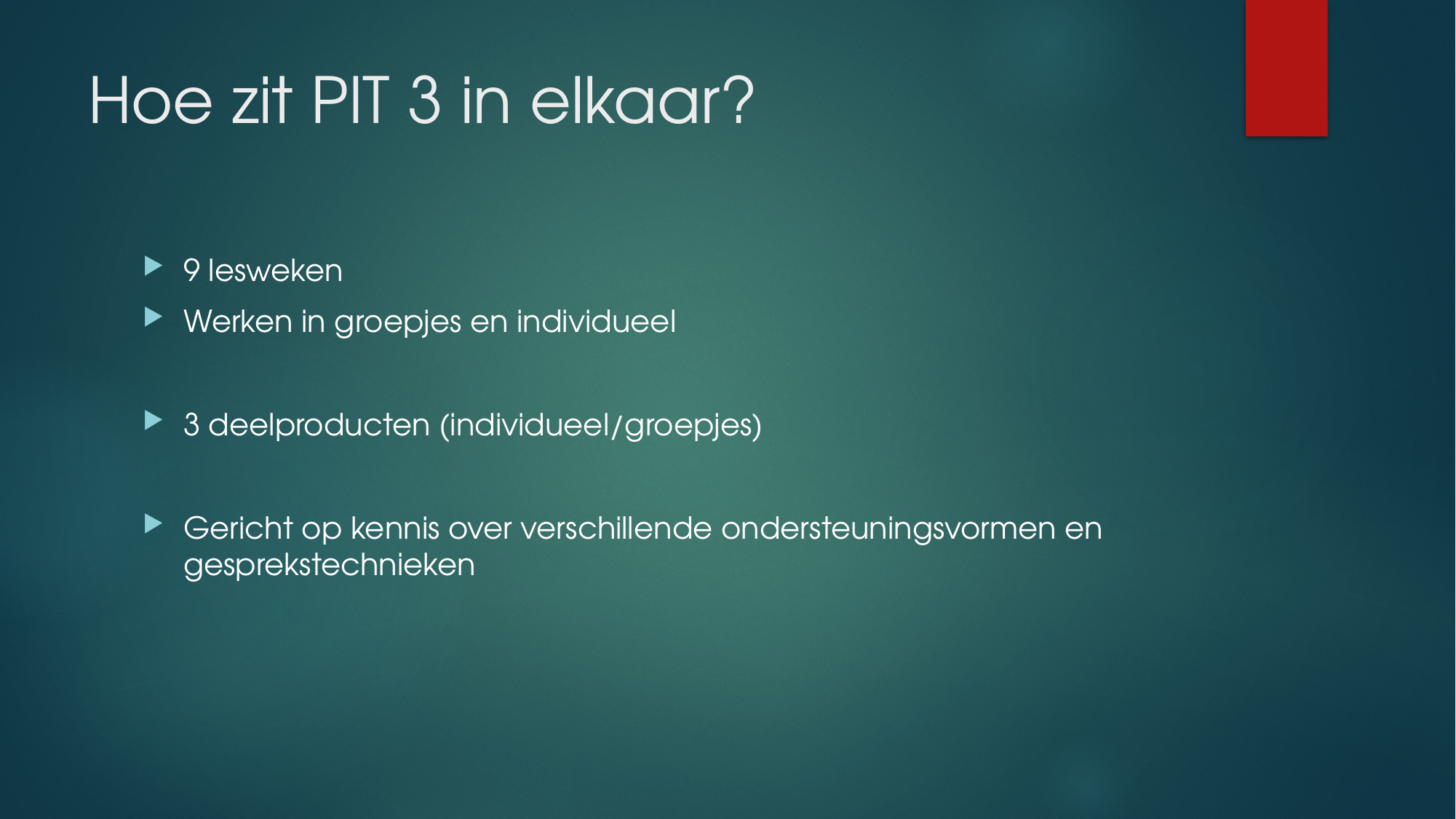

# Hoe zit PIT 3 in elkaar?
9 lesweken
Werken in groepjes en individueel

3 deelproducten (individueel/groepjes)

Gericht op kennis over verschillende ondersteuningsvormen en gesprekstechnieken